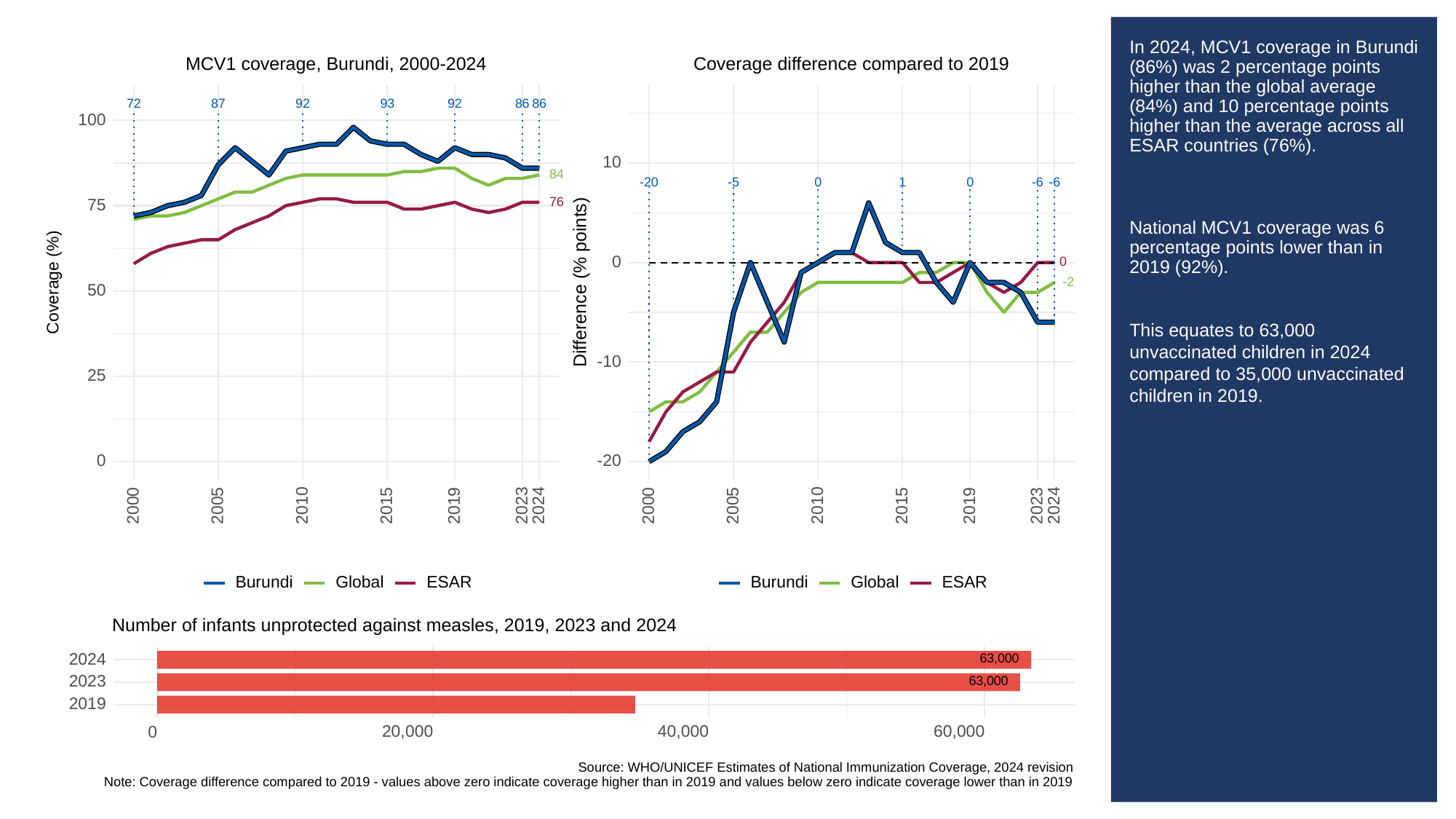

# In 2024, MCV1 coverage in Burundi (86%) was 2 percentage points higher than the global average (84%) and 10 percentage points higher than the average across all ESAR countries (76%).

National MCV1 coverage was 6 percentage points lower than in 2019 (92%).

This equates to 63,000 unvaccinated children in 2024 compared to 35,000 unvaccinated children in 2019.

MCV1 coverage, Burundi, 2000-2024
Coverage difference compared to 2019

93
87
92
92
86
86
72

100

10

84
-20
0
0
-6
-6
1
-5

76

75

0
0

Difference (% points)
Coverage (%)
-2
50

-10

25

0
-20

2023
2023
2000
2005
2010
2015
2019
2024
2000
2005
2010
2015
2019
2024
Global
ESAR
Global
ESAR
Burundi
Burundi

Number of infants unprotected against measles, 2019, 2023 and 2024

63,000
2024

63,000
2023

2019

20,000
40,000
60,000
0
Source: WHO/UNICEF Estimates of National Immunization Coverage, 2024 revision
Note: Coverage difference compared to 2019 - values above zero indicate coverage higher than in 2019 and values below zero indicate coverage lower than in 2019